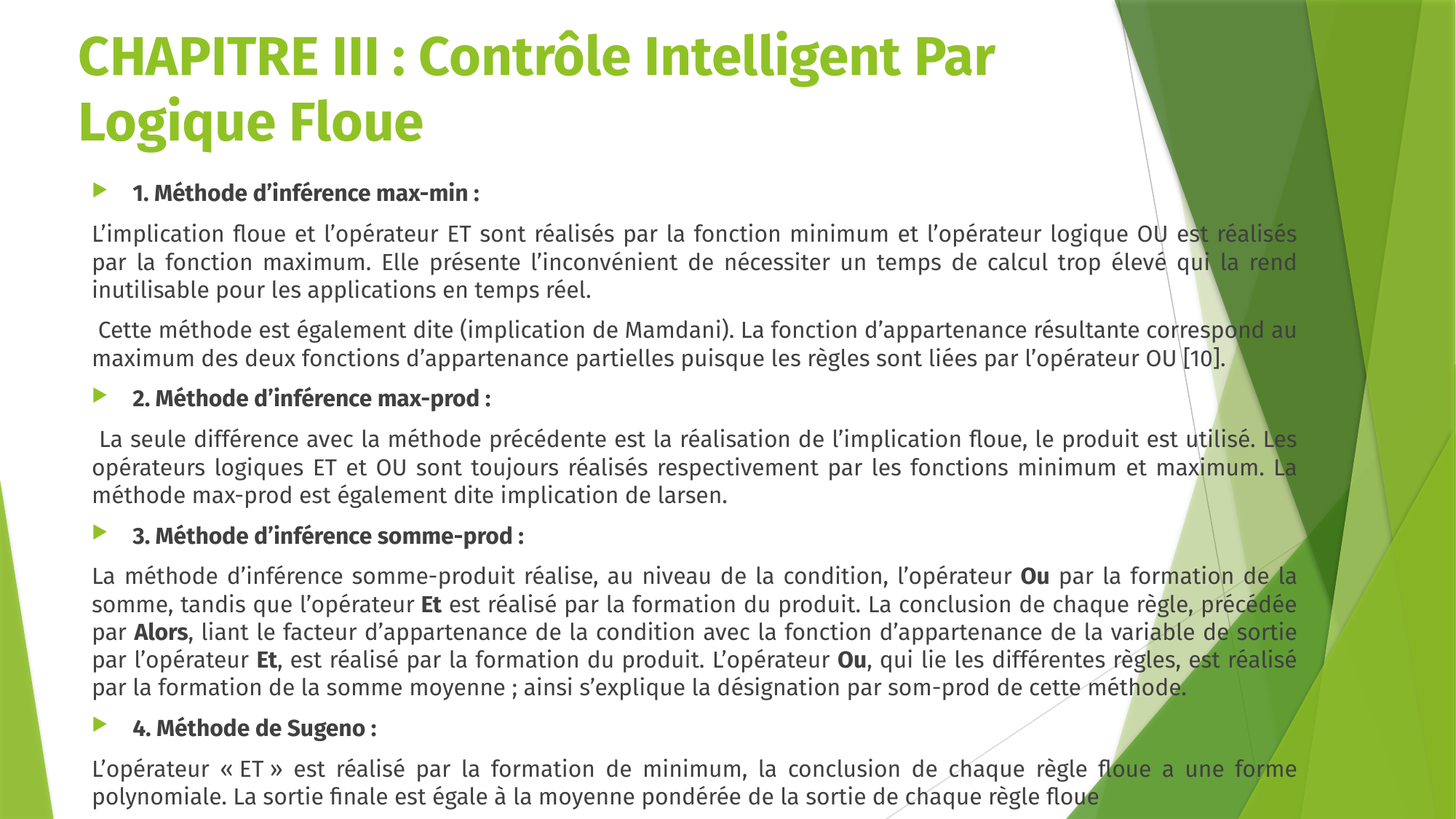

# CHAPITRE III : Contrôle Intelligent Par Logique Floue
1. Méthode d’inférence max-min :
L’implication floue et l’opérateur ET sont réalisés par la fonction minimum et l’opérateur logique OU est réalisés par la fonction maximum. Elle présente l’inconvénient de nécessiter un temps de calcul trop élevé qui la rend inutilisable pour les applications en temps réel.
 Cette méthode est également dite (implication de Mamdani). La fonction d’appartenance résultante correspond au maximum des deux fonctions d’appartenance partielles puisque les règles sont liées par l’opérateur OU [10].
2. Méthode d’inférence max-prod :
 La seule différence avec la méthode précédente est la réalisation de l’implication floue, le produit est utilisé. Les opérateurs logiques ET et OU sont toujours réalisés respectivement par les fonctions minimum et maximum. La méthode max-prod est également dite implication de larsen.
3. Méthode d’inférence somme-prod :
La méthode d’inférence somme-produit réalise, au niveau de la condition, l’opérateur Ou par la formation de la somme, tandis que l’opérateur Et est réalisé par la formation du produit. La conclusion de chaque règle, précédée par Alors, liant le facteur d’appartenance de la condition avec la fonction d’appartenance de la variable de sortie par l’opérateur Et, est réalisé par la formation du produit. L’opérateur Ou, qui lie les différentes règles, est réalisé par la formation de la somme moyenne ; ainsi s’explique la désignation par som-prod de cette méthode.
4. Méthode de Sugeno :
L’opérateur « ET » est réalisé par la formation de minimum, la conclusion de chaque règle floue a une forme polynomiale. La sortie finale est égale à la moyenne pondérée de la sortie de chaque règle floue